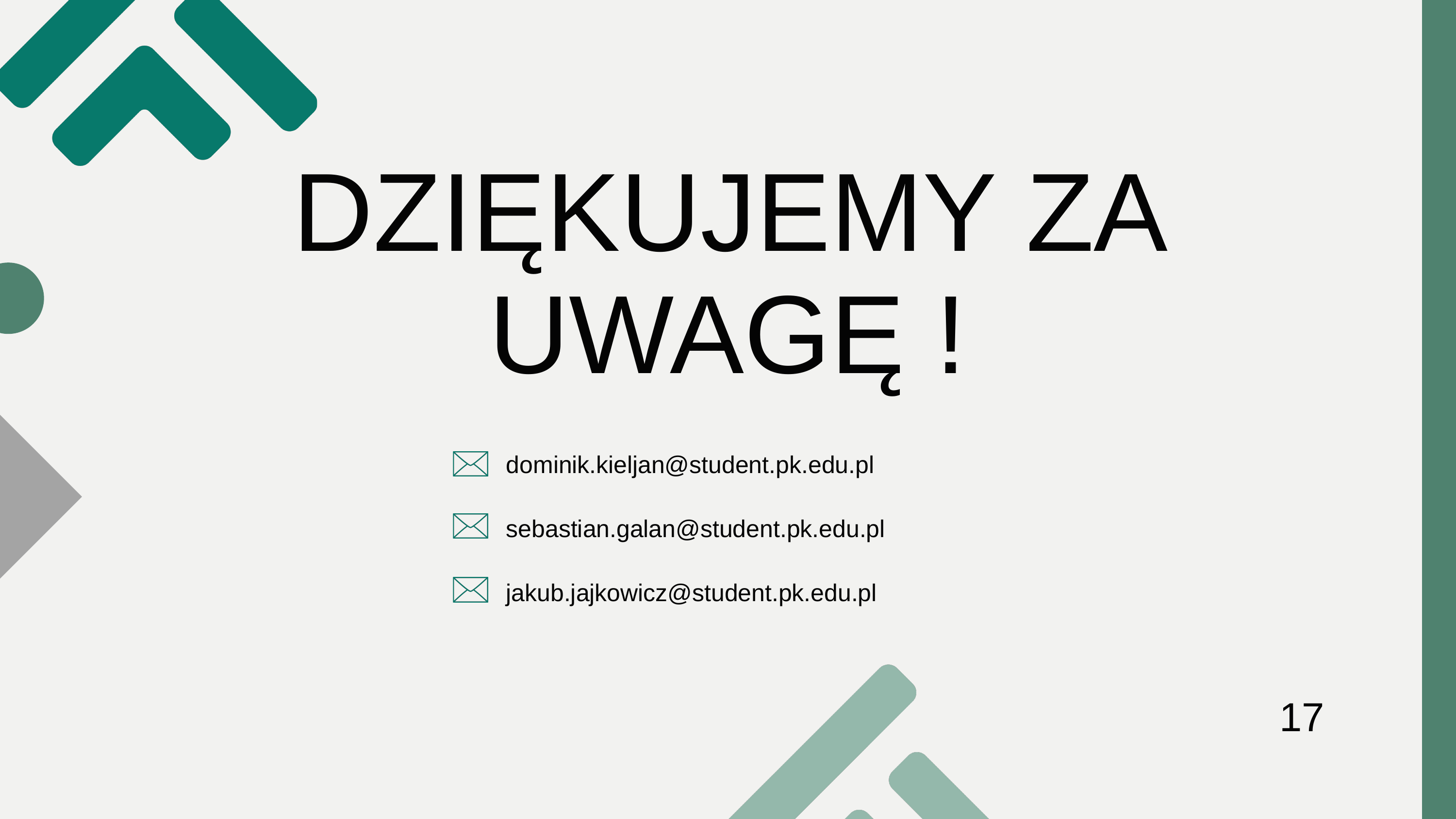

DZIĘKUJEMY ZA UWAGĘ !

dominik.kieljan@student.pk.edu.pl

sebastian.galan@student.pk.edu.pl

jakub.jajkowicz@student.pk.edu.pl

17